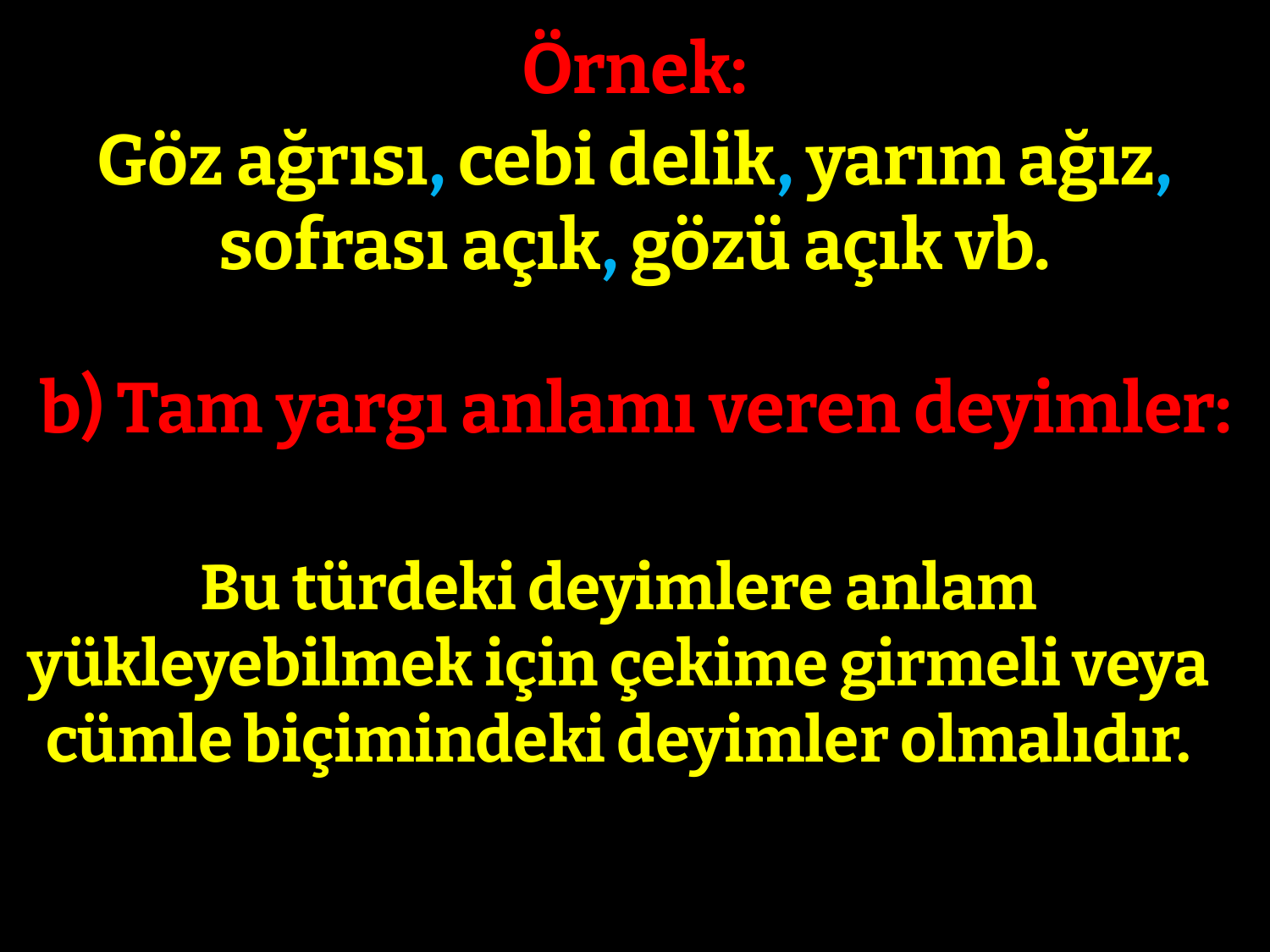

Örnek:
Göz ağrısı, cebi delik, yarım ağız, sofrası açık, gözü açık vb.
#
b) Tam yargı anlamı veren deyimler:
Bu türdeki deyimlere anlam yükleyebilmek için çekime girmeli veya cümle biçimindeki deyimler olmalıdır.